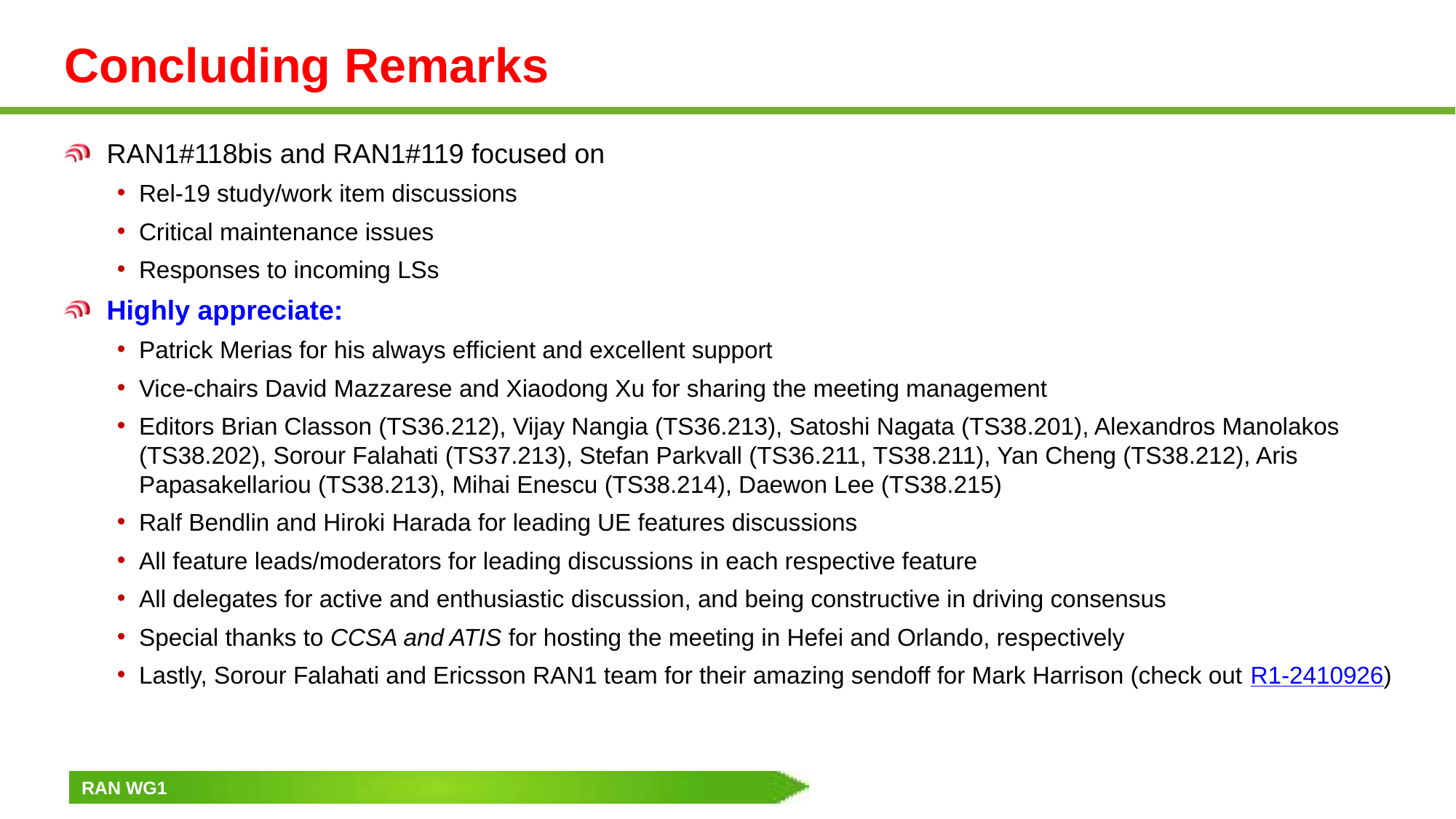

# Concluding Remarks
RAN1#118bis and RAN1#119 focused on
Rel-19 study/work item discussions
Critical maintenance issues
Responses to incoming LSs
Highly appreciate:
Patrick Merias for his always efficient and excellent support
Vice-chairs David Mazzarese and Xiaodong Xu for sharing the meeting management
Editors Brian Classon (TS36.212), Vijay Nangia (TS36.213), Satoshi Nagata (TS38.201), Alexandros Manolakos (TS38.202), Sorour Falahati (TS37.213), Stefan Parkvall (TS36.211, TS38.211), Yan Cheng (TS38.212), Aris Papasakellariou (TS38.213), Mihai Enescu (TS38.214), Daewon Lee (TS38.215)
Ralf Bendlin and Hiroki Harada for leading UE features discussions
All feature leads/moderators for leading discussions in each respective feature
All delegates for active and enthusiastic discussion, and being constructive in driving consensus
Special thanks to CCSA and ATIS for hosting the meeting in Hefei and Orlando, respectively
Lastly, Sorour Falahati and Ericsson RAN1 team for their amazing sendoff for Mark Harrison (check out R1-2410926)